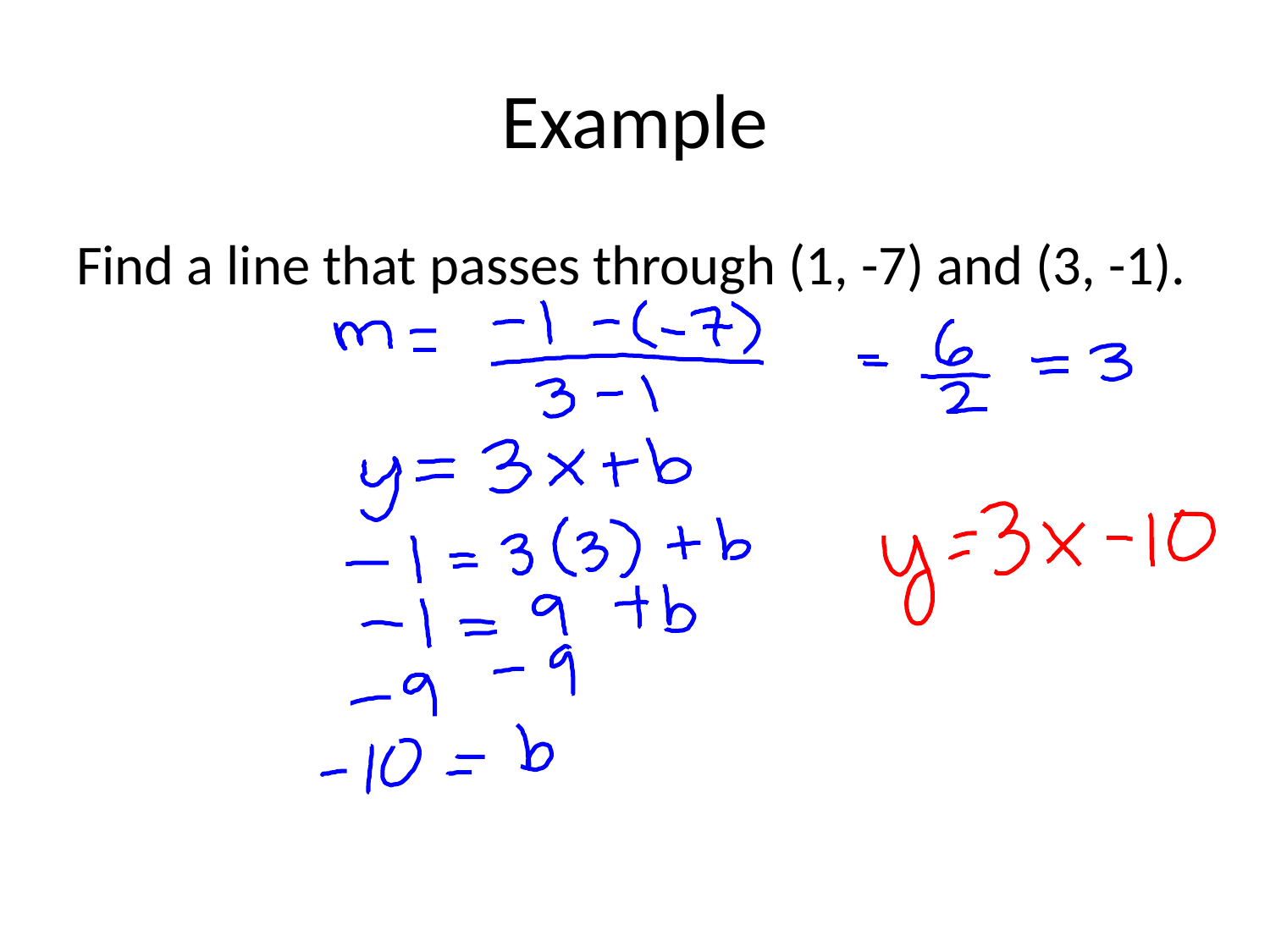

# Example
Find a line that passes through (1, -7) and (3, -1).